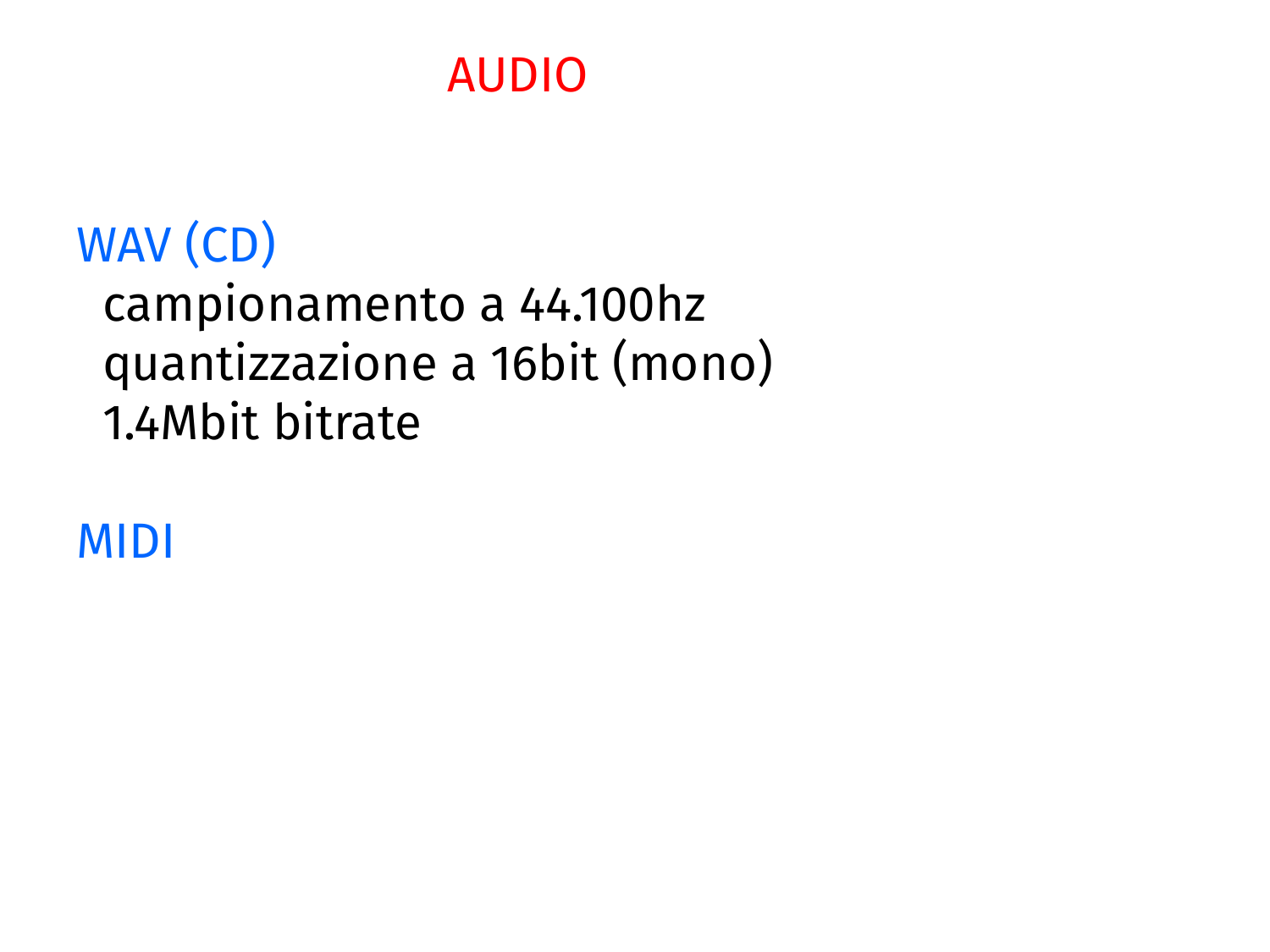

AUDIO
WAV (CD)
  campionamento a 44.100hz
  quantizzazione a 16bit (mono)
  1.4Mbit bitrate

MIDI